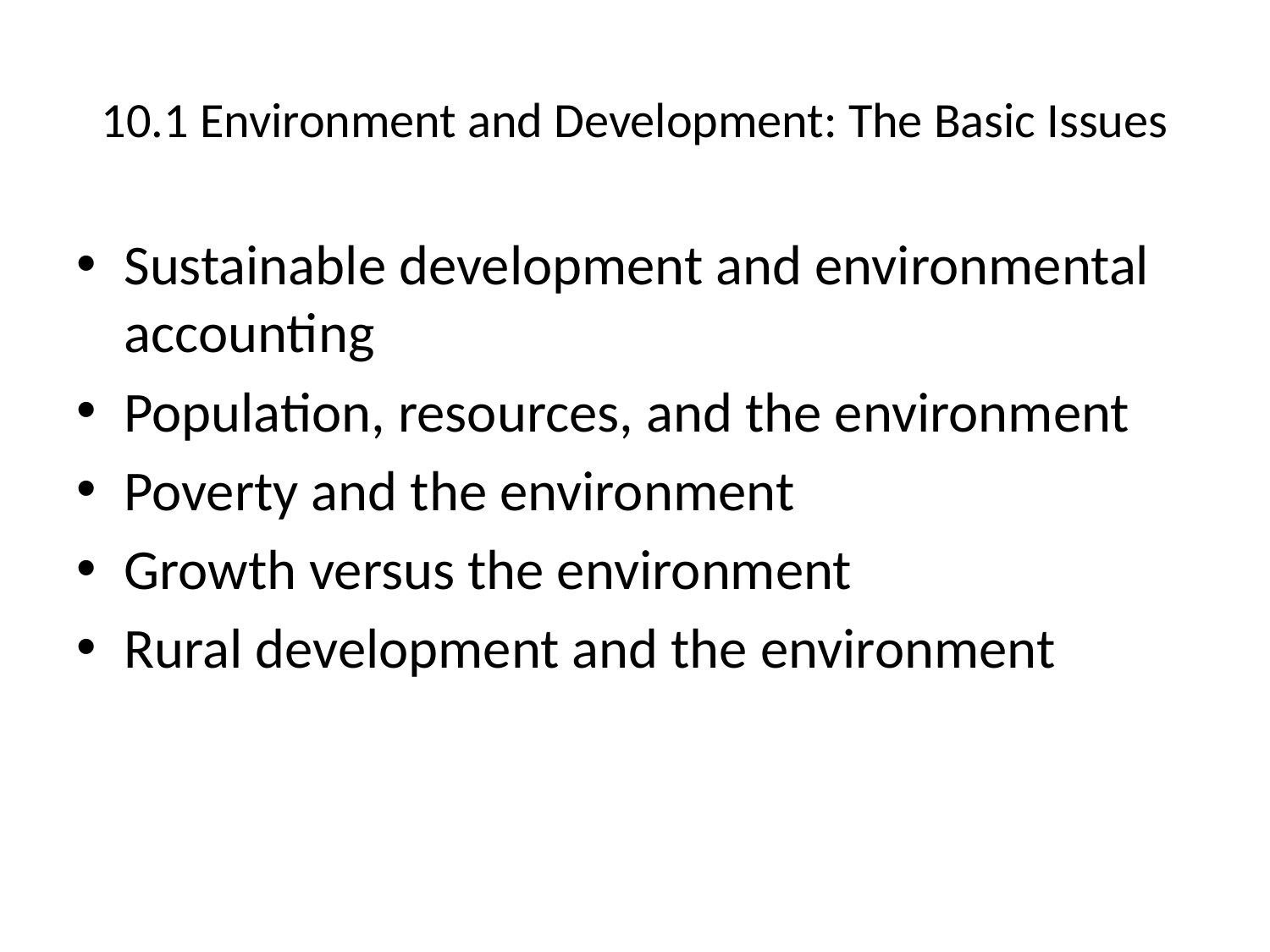

10.1 Environment and Development: The Basic Issues
Sustainable development and environmental accounting
Population, resources, and the environment
Poverty and the environment
Growth versus the environment
Rural development and the environment